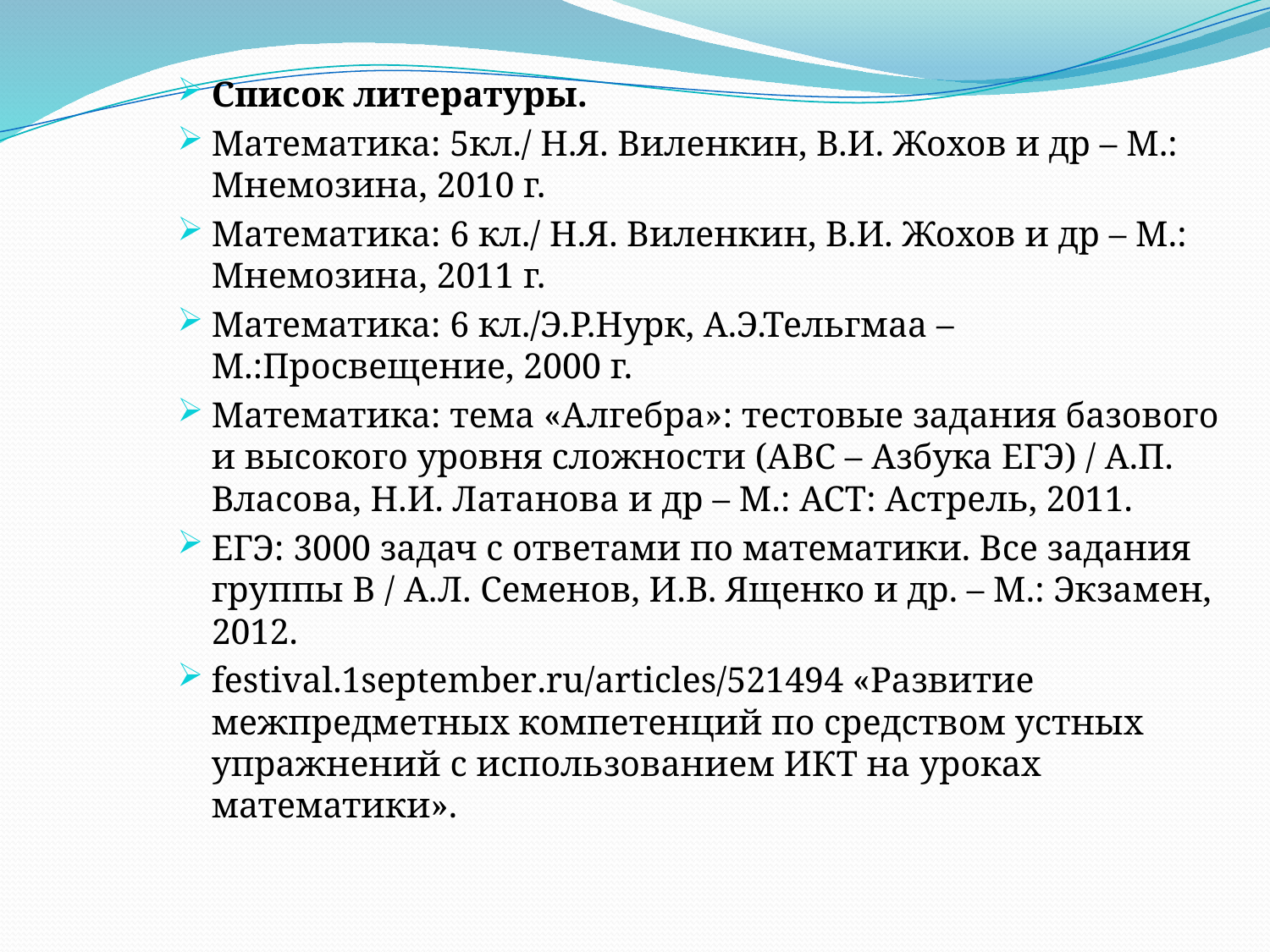

Список литературы.
Математика: 5кл./ Н.Я. Виленкин, В.И. Жохов и др – М.: Мнемозина, 2010 г.
Математика: 6 кл./ Н.Я. Виленкин, В.И. Жохов и др – М.: Мнемозина, 2011 г.
Математика: 6 кл./Э.Р.Нурк, А.Э.Тельгмаа –М.:Просвещение, 2000 г.
Математика: тема «Алгебра»: тестовые задания базового и высокого уровня сложности (АВС – Азбука ЕГЭ) / А.П. Власова, Н.И. Латанова и др – М.: АСТ: Астрель, 2011.
ЕГЭ: 3000 задач с ответами по математики. Все задания группы В / А.Л. Семенов, И.В. Ященко и др. – М.: Экзамен, 2012.
festival.1september.ru/articles/521494 «Развитие межпредметных компетенций по средством устных упражнений с использованием ИКТ на уроках математики».